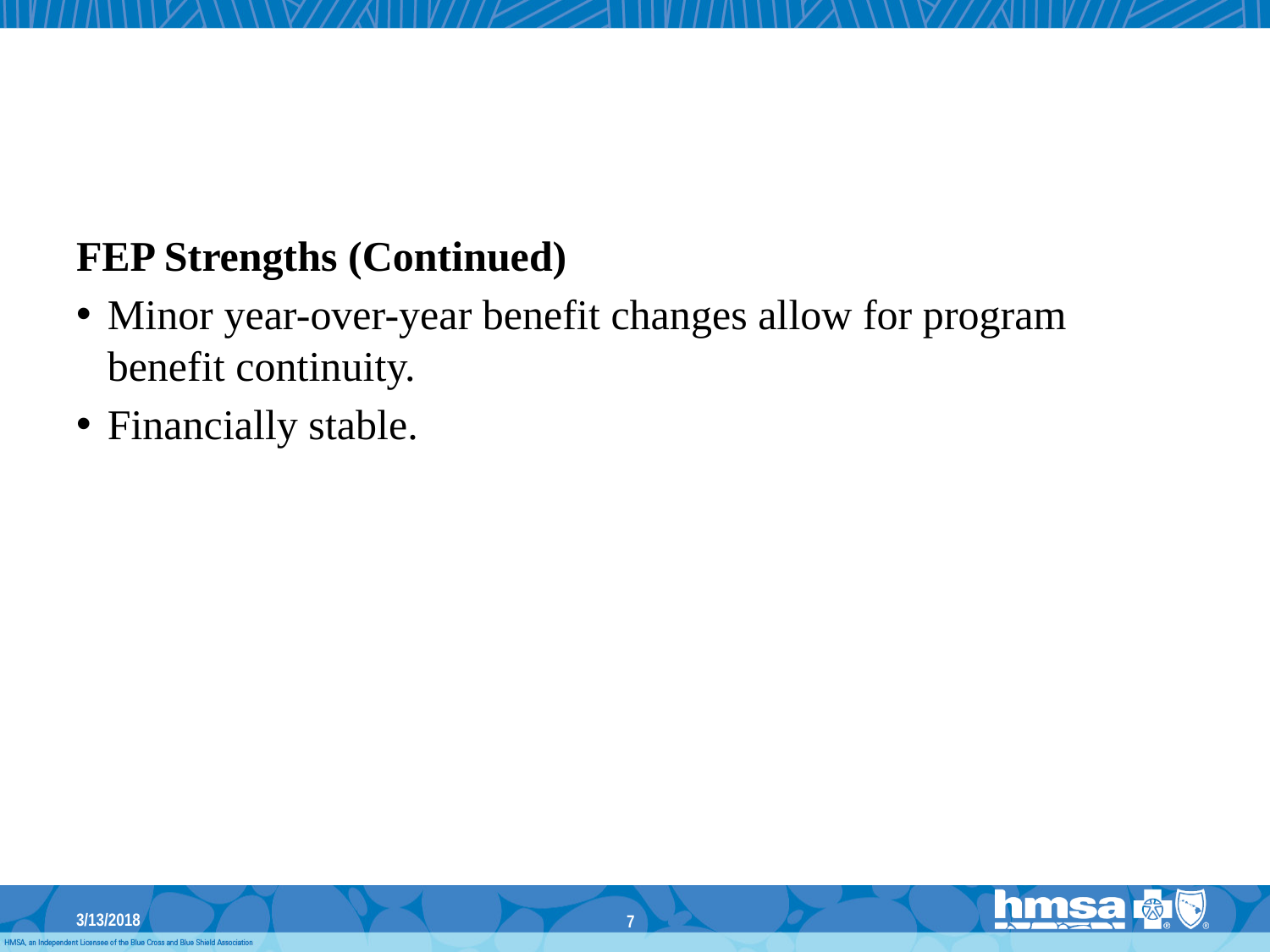

#
FEP Strengths (Continued)
Minor year-over-year benefit changes allow for program benefit continuity.
Financially stable.

3/13/2018
7